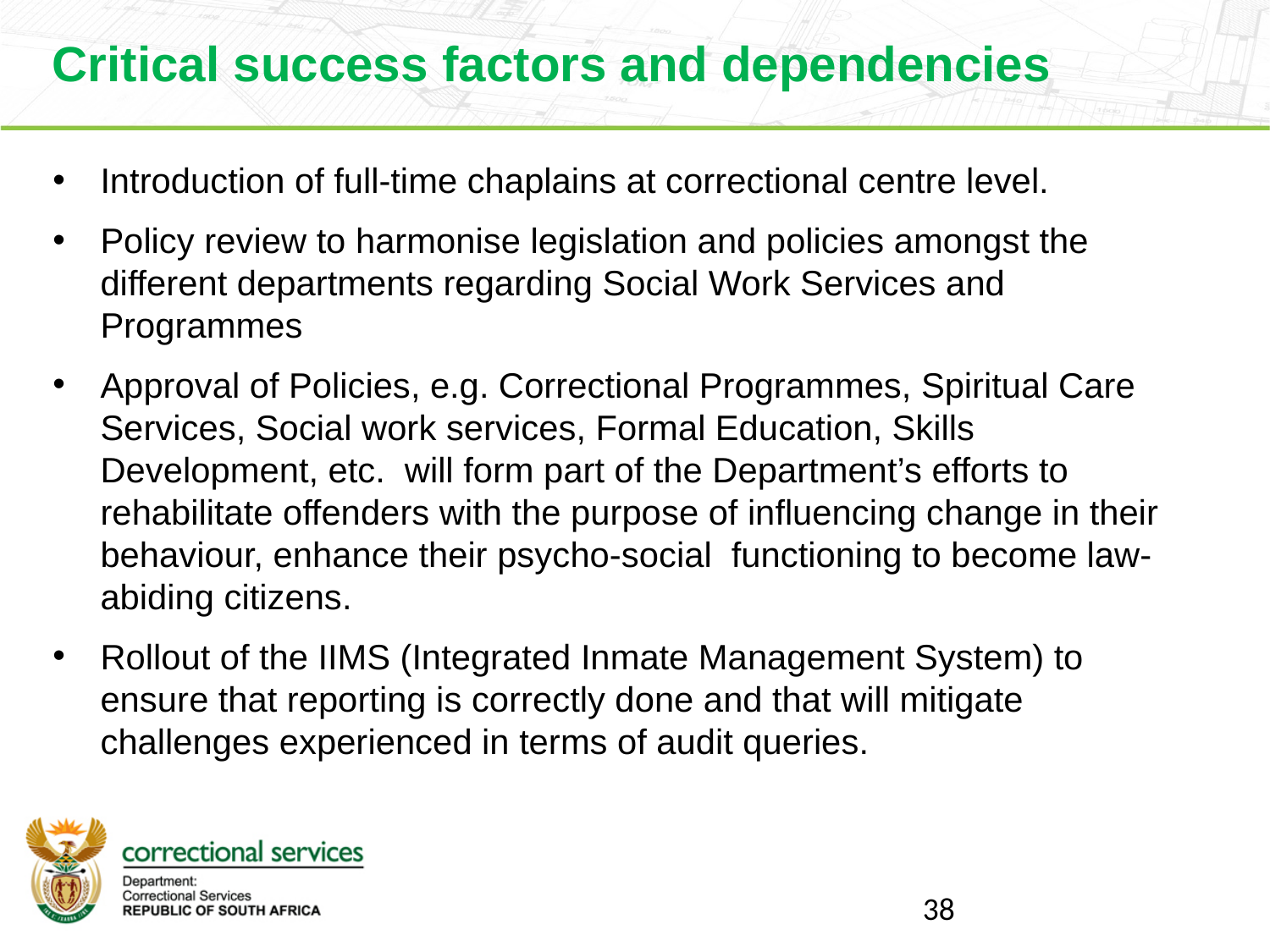

Critical success factors and dependencies
Introduction of full-time chaplains at correctional centre level.
Policy review to harmonise legislation and policies amongst the different departments regarding Social Work Services and Programmes
Approval of Policies, e.g. Correctional Programmes, Spiritual Care Services, Social work services, Formal Education, Skills Development, etc.  will form part of the Department’s efforts to rehabilitate offenders with the purpose of influencing change in their behaviour, enhance their psycho-social  functioning to become law-abiding citizens.
Rollout of the IIMS (Integrated Inmate Management System) to ensure that reporting is correctly done and that will mitigate challenges experienced in terms of audit queries.

38